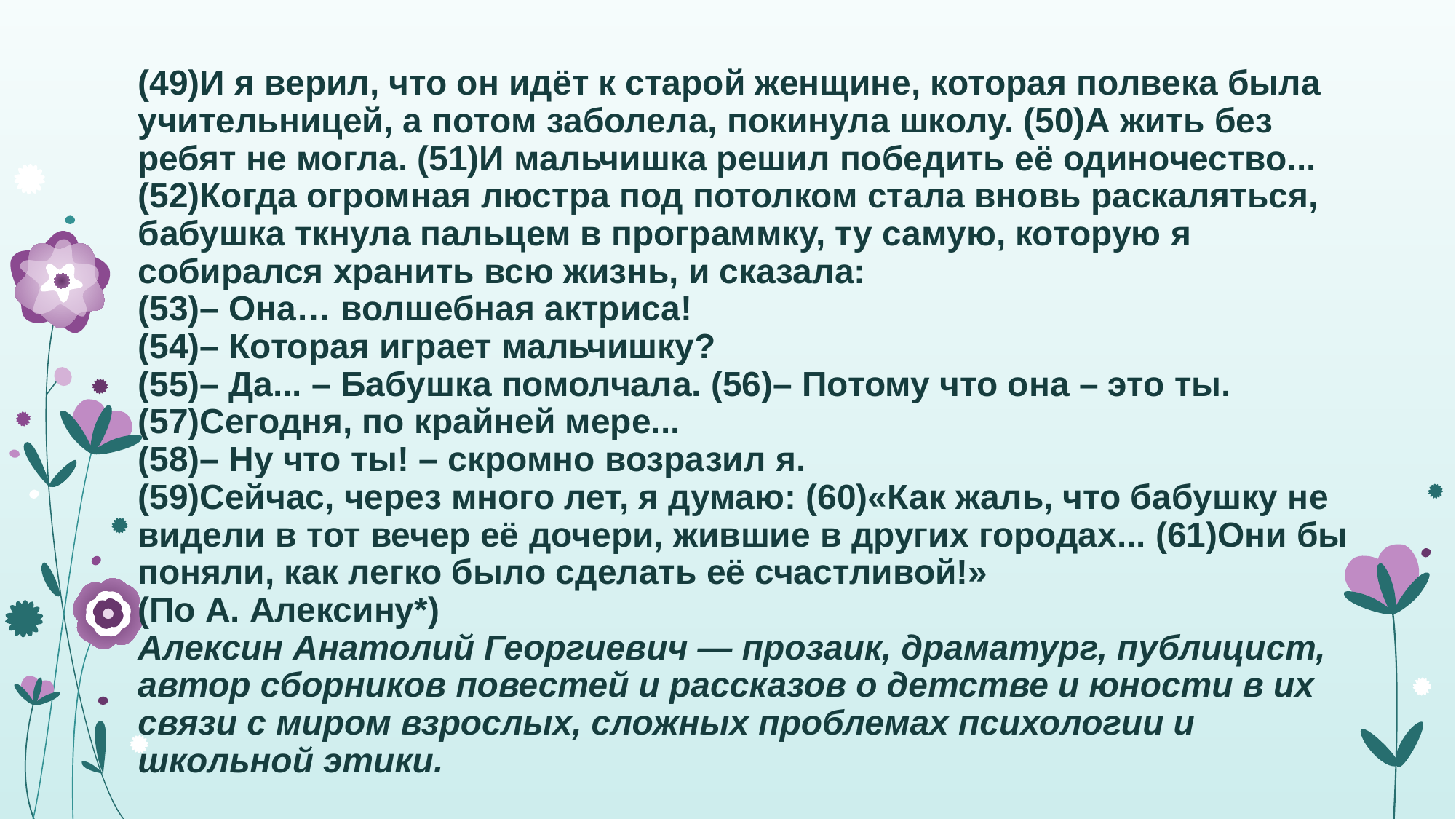

# (49)И я верил, что он идёт к старой женщине, которая полвека была учительницей, а потом заболела, покинула школу. (50)А жить без ребят не могла. (51)И мальчишка решил победить её одиночество... (52)Когда огромная люстра под потолком стала вновь раскаляться, бабушка ткнула пальцем в программку, ту самую, которую я собирался хранить всю жизнь, и сказала: (53)– Она… волшебная актриса! (54)– Которая играет мальчишку? (55)– Да... – Бабушка помолчала. (56)– Потому что она – это ты. (57)Сегодня, по крайней мере... (58)– Ну что ты! – скромно возразил я. (59)Сейчас, через много лет, я думаю: (60)«Как жаль, что бабушку не видели в тот вечер её дочери, жившие в других городах... (61)Они бы поняли, как легко было сделать её счастливой!» (По А. Алексину*) Алексин Анатолий Георгиевич — прозаик, драматург, публицист, автор сборников повестей и рассказов о детстве и юности в их связи с миром взрослых, сложных проблемах психологии и школьной этики.